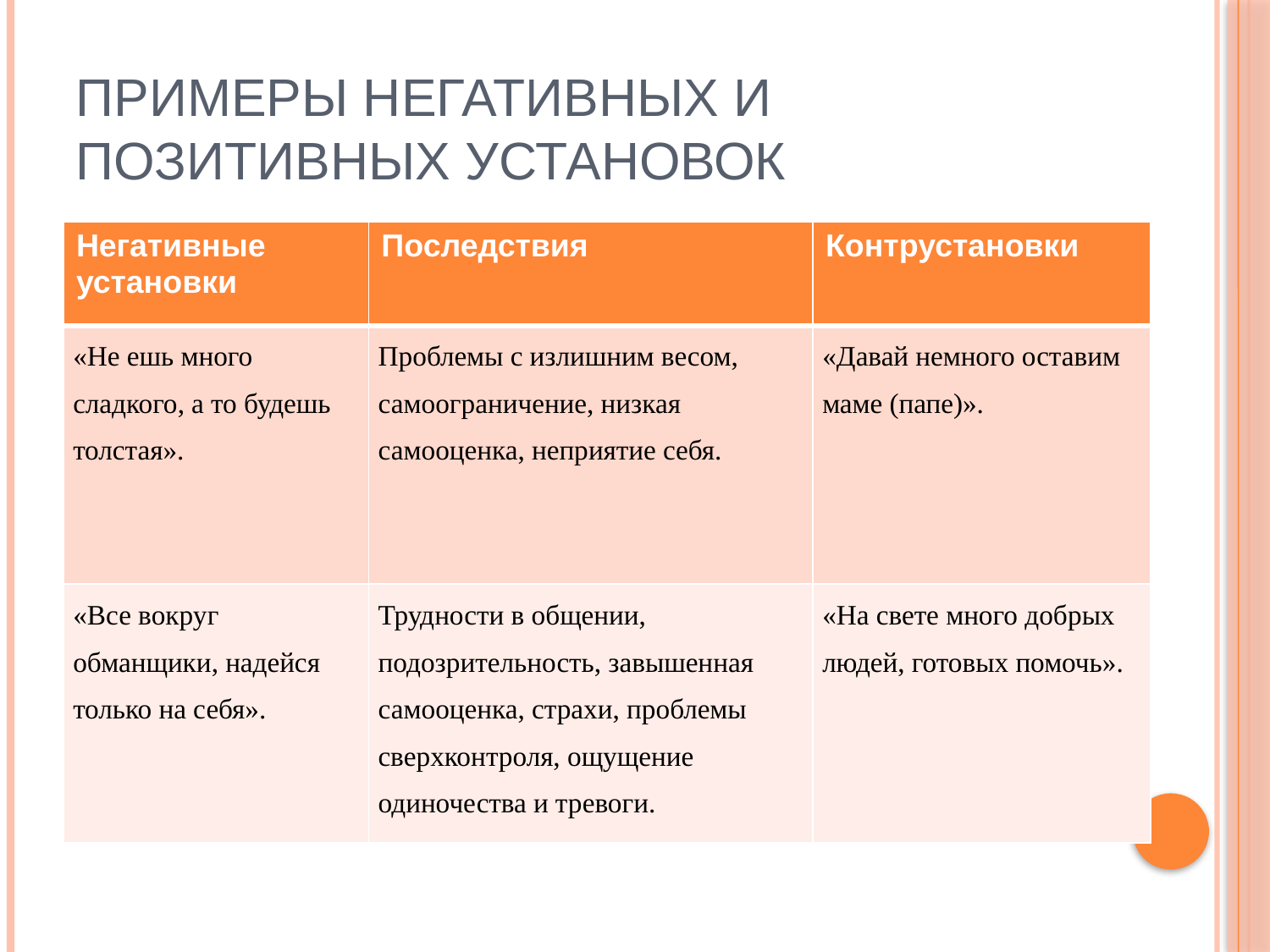

# Примеры негативных и позитивных установок
| Негативные установки | Последствия | Контрустановки |
| --- | --- | --- |
| «Не ешь много сладкого, а то будешь толстая». | Проблемы с излишним весом, самоограничение, низкая самооценка, неприятие себя. | «Давай немного оставим маме (папе)». |
| «Все вокруг обманщики, надейся только на себя». | Трудности в общении, подозрительность, завышенная самооценка, страхи, проблемы сверхконтроля, ощущение одиночества и тревоги. | «На свете много добрых людей, готовых помочь». |